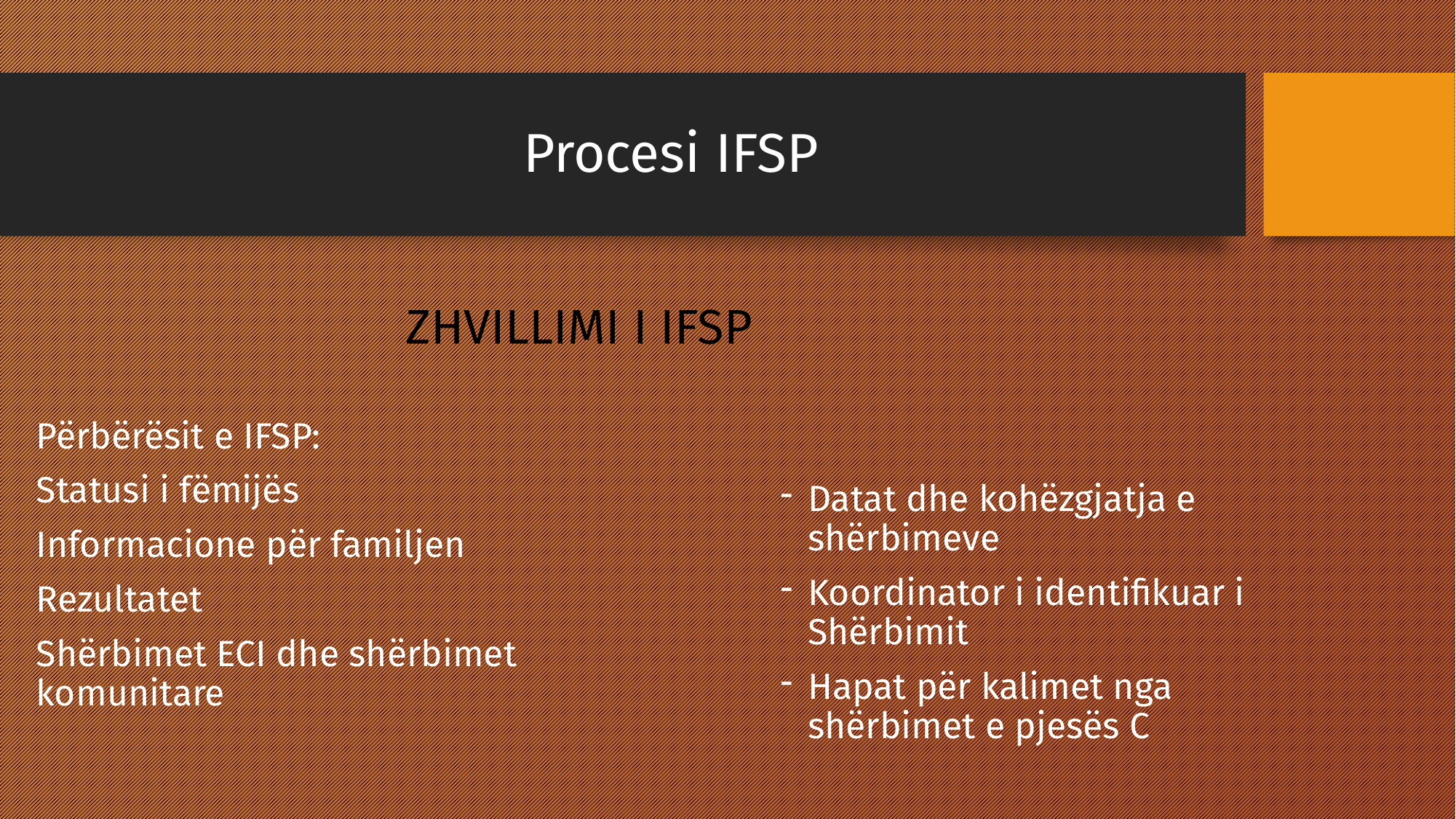

# Procesi IFSP
ZHVILLIMI I IFSP
Përbërësit e IFSP:
Statusi i fëmijës
Informacione për familjen
Rezultatet
Shërbimet ECI dhe shërbimet komunitare
Datat dhe kohëzgjatja e shërbimeve
Koordinator i identifikuar i Shërbimit
Hapat për kalimet nga shërbimet e pjesës C